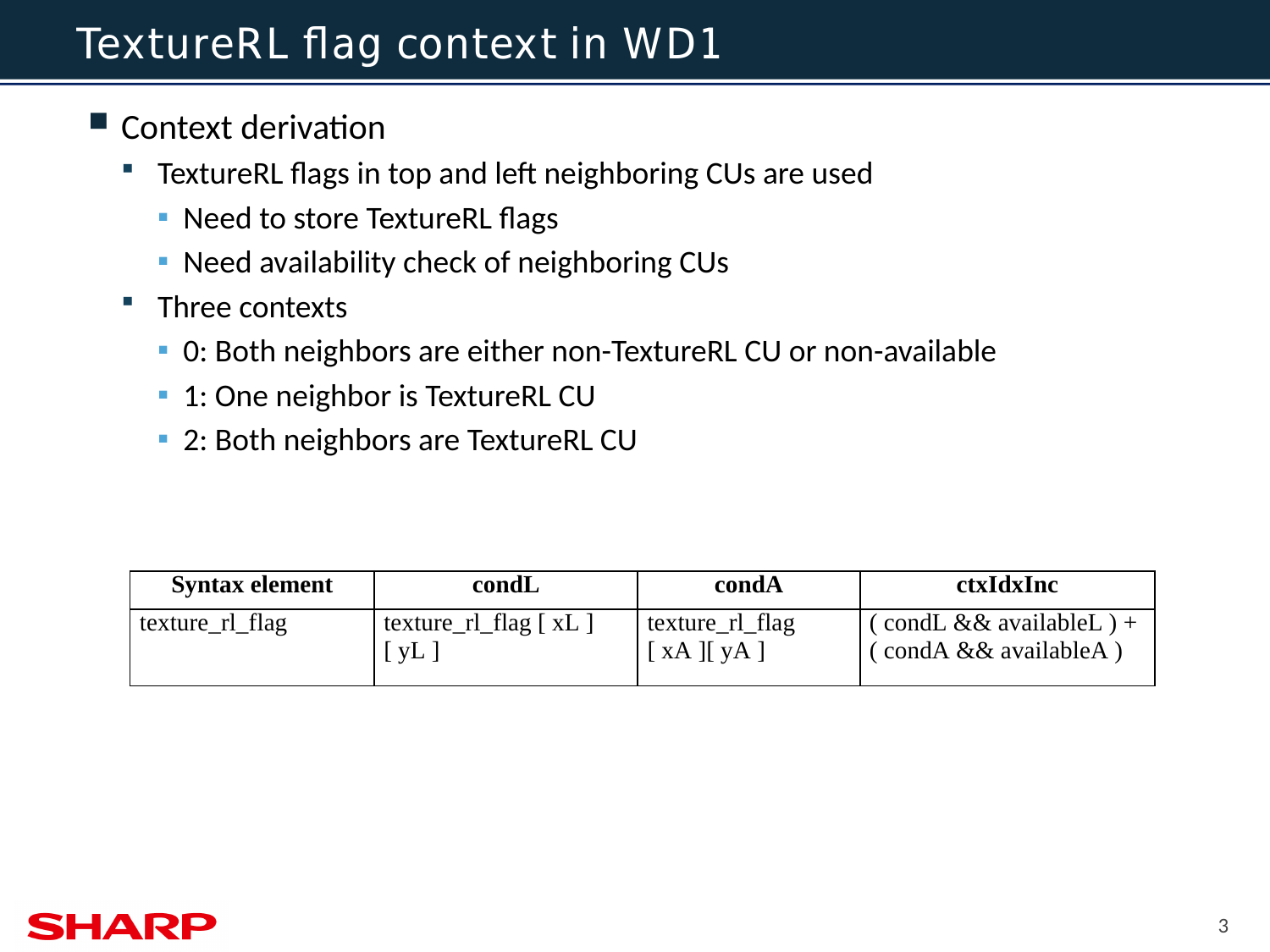

# TextureRL flag context in WD1
Context derivation
TextureRL flags in top and left neighboring CUs are used
Need to store TextureRL flags
Need availability check of neighboring CUs
Three contexts
0: Both neighbors are either non-TextureRL CU or non-available
1: One neighbor is TextureRL CU
2: Both neighbors are TextureRL CU
| Syntax element | condL | condA | ctxIdxInc |
| --- | --- | --- | --- |
| texture\_rl\_flag | texture\_rl\_flag [ xL ][ yL ] | texture\_rl\_flag [ xA ][ yA ] | ( condL && availableL ) + ( condA && availableA ) |
3